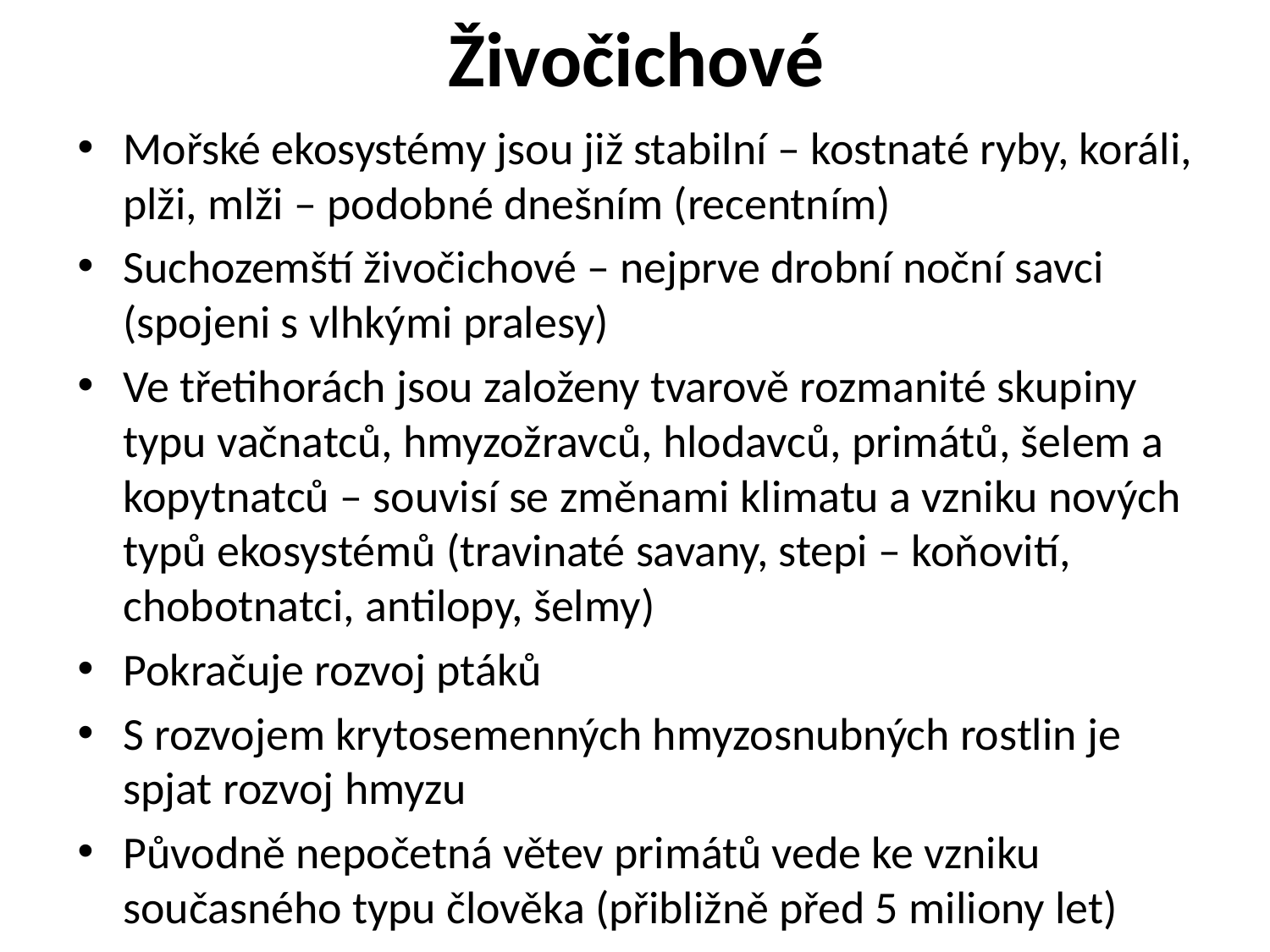

# Živočichové
Mořské ekosystémy jsou již stabilní – kostnaté ryby, koráli, plži, mlži – podobné dnešním (recentním)
Suchozemští živočichové – nejprve drobní noční savci (spojeni s vlhkými pralesy)
Ve třetihorách jsou založeny tvarově rozmanité skupiny typu vačnatců, hmyzožravců, hlodavců, primátů, šelem a kopytnatců – souvisí se změnami klimatu a vzniku nových typů ekosystémů (travinaté savany, stepi – koňovití, chobotnatci, antilopy, šelmy)
Pokračuje rozvoj ptáků
S rozvojem krytosemenných hmyzosnubných rostlin je spjat rozvoj hmyzu
Původně nepočetná větev primátů vede ke vzniku současného typu člověka (přibližně před 5 miliony let)